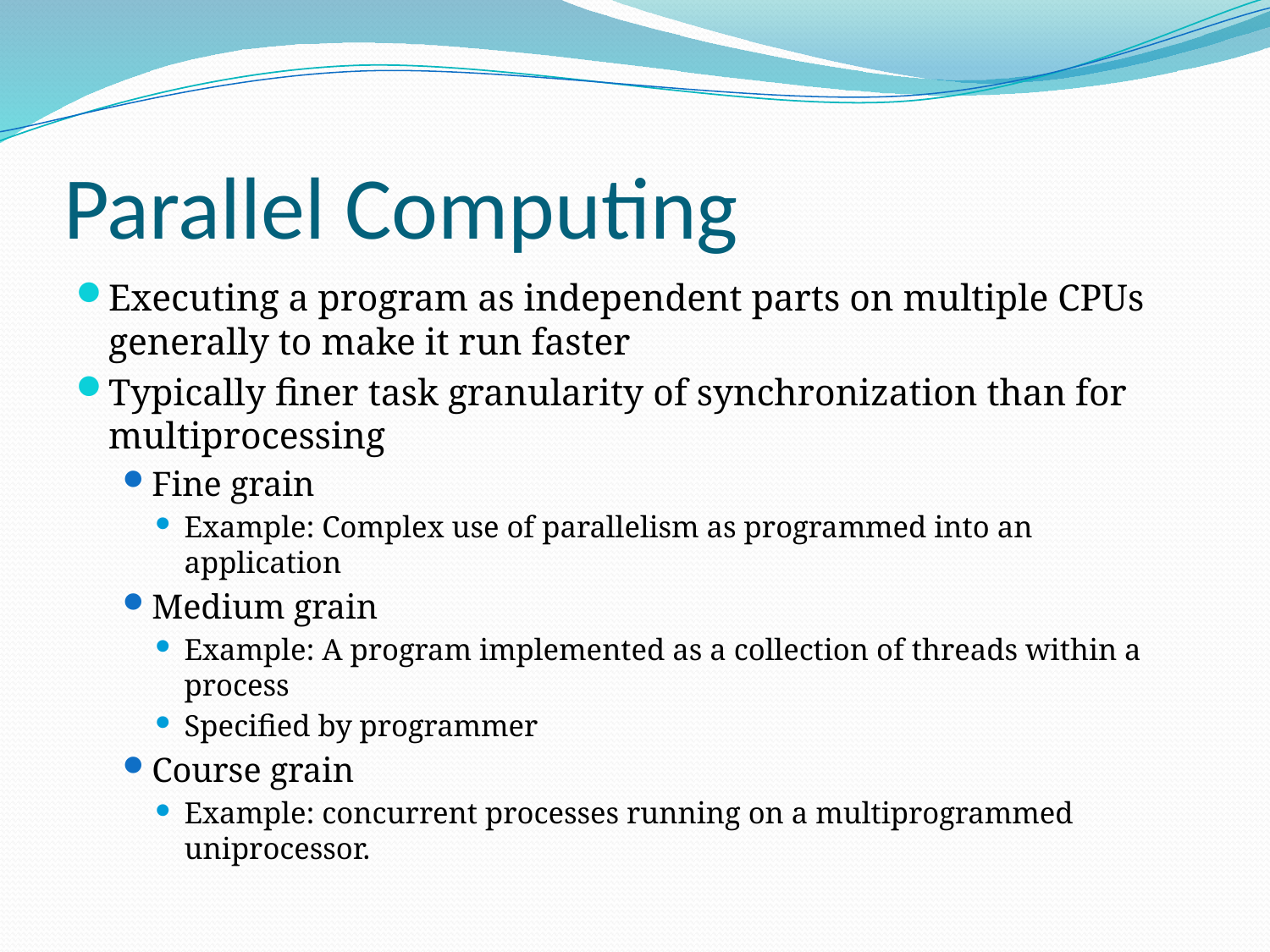

# Parallel Computing
Executing a program as independent parts on multiple CPUs generally to make it run faster
Typically finer task granularity of synchronization than for multiprocessing
Fine grain
Example: Complex use of parallelism as programmed into an application
Medium grain
Example: A program implemented as a collection of threads within a process
Specified by programmer
Course grain
Example: concurrent processes running on a multiprogrammed uniprocessor.